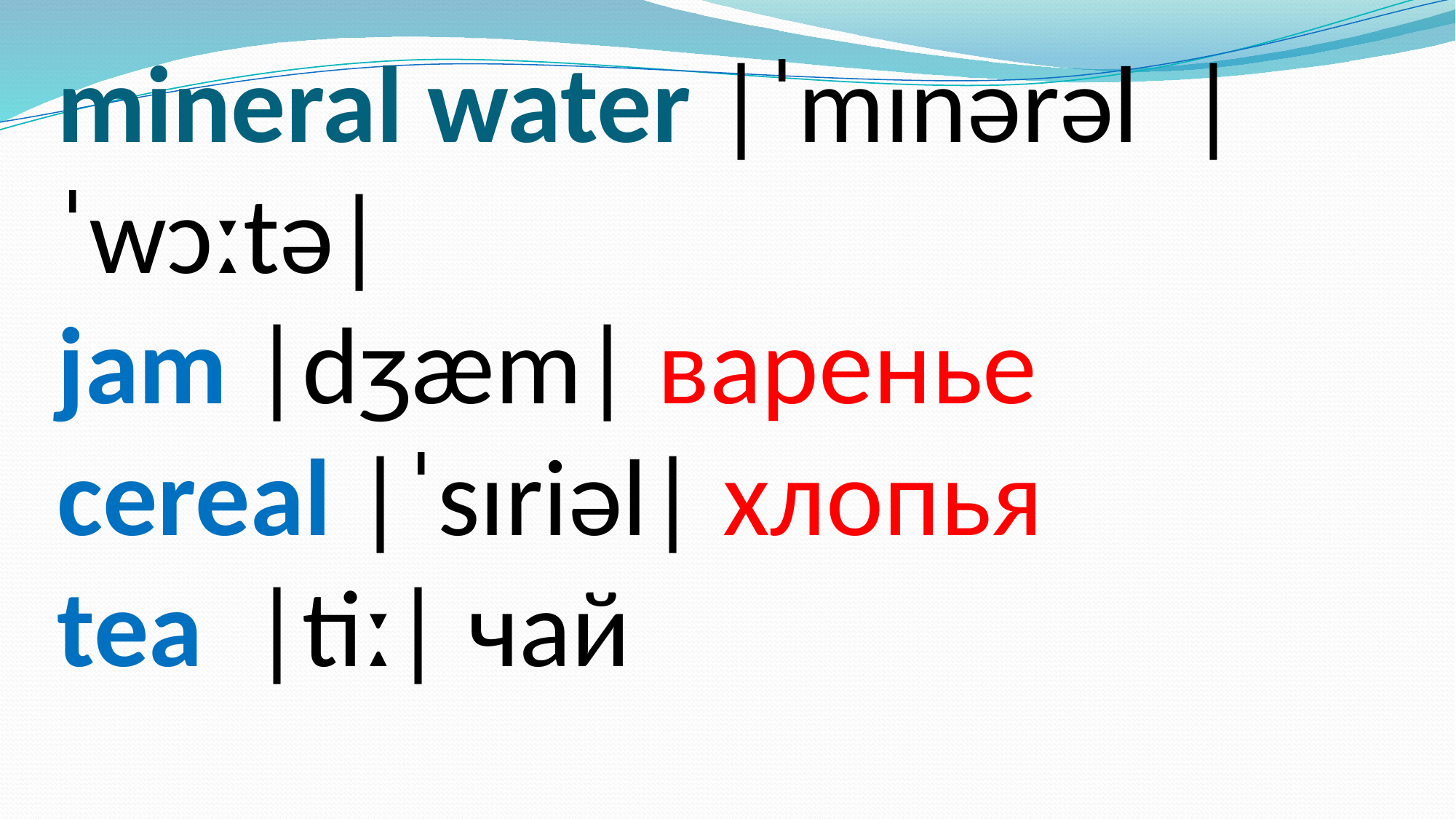

# mineral water |ˈmɪnərəl  |ˈwɔːtə| jam |dʒæm| варенье cereal |ˈsɪriəl| хлопья tea  |tiː| чай